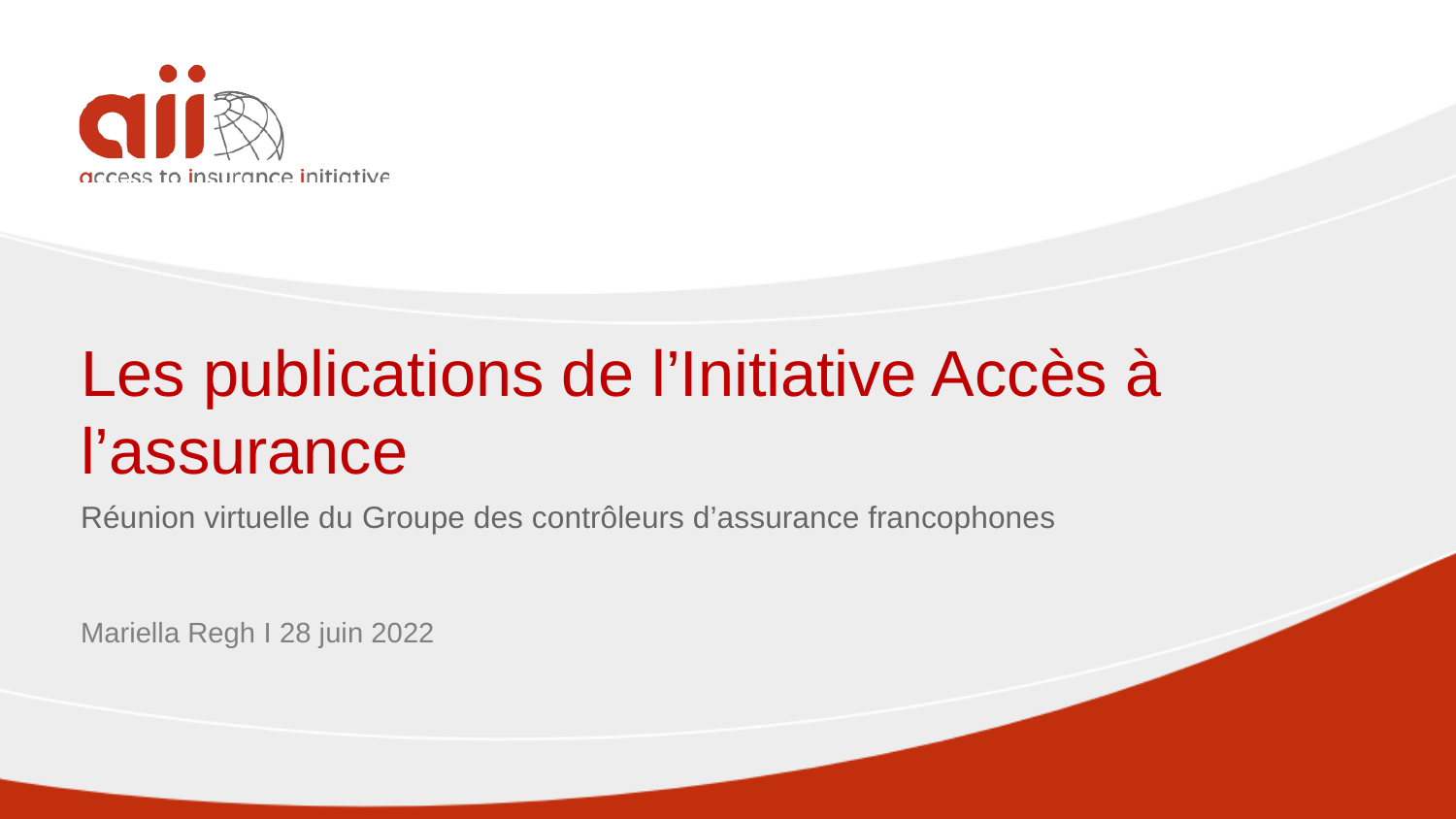

# Les publications de l’Initiative Accès à l’assurance
Réunion virtuelle du Groupe des contrôleurs d’assurance francophones
Mariella Regh I 28 juin 2022